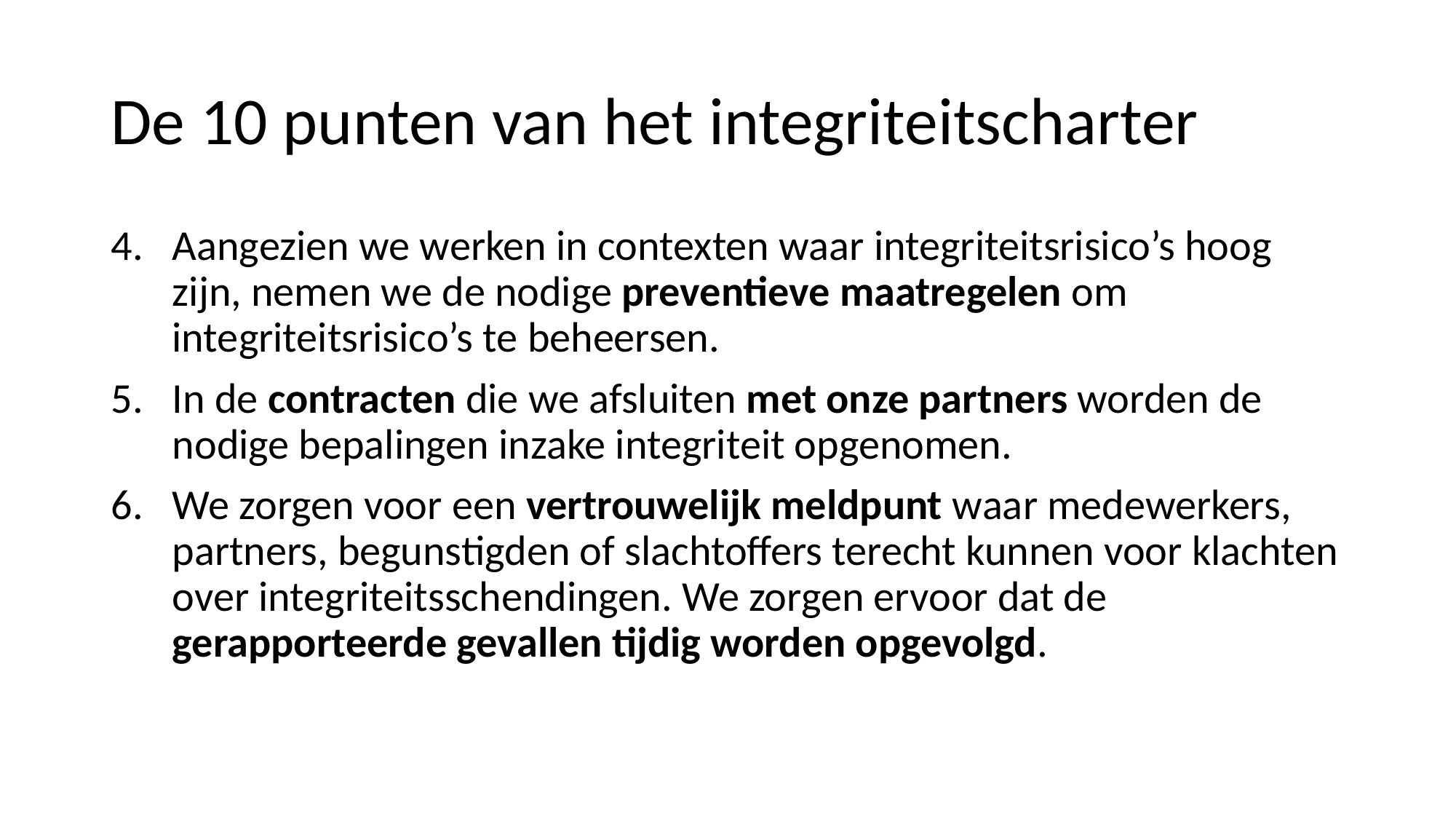

# De 10 punten van het integriteitscharter
Aangezien we werken in contexten waar integriteitsrisico’s hoog zijn, nemen we de nodige preventieve maatregelen om integriteitsrisico’s te beheersen.
In de contracten die we afsluiten met onze partners worden de nodige bepalingen inzake integriteit opgenomen.
We zorgen voor een vertrouwelijk meldpunt waar medewerkers, partners, begunstigden of slachtoffers terecht kunnen voor klachten over integriteitsschendingen. We zorgen ervoor dat de gerapporteerde gevallen tijdig worden opgevolgd.